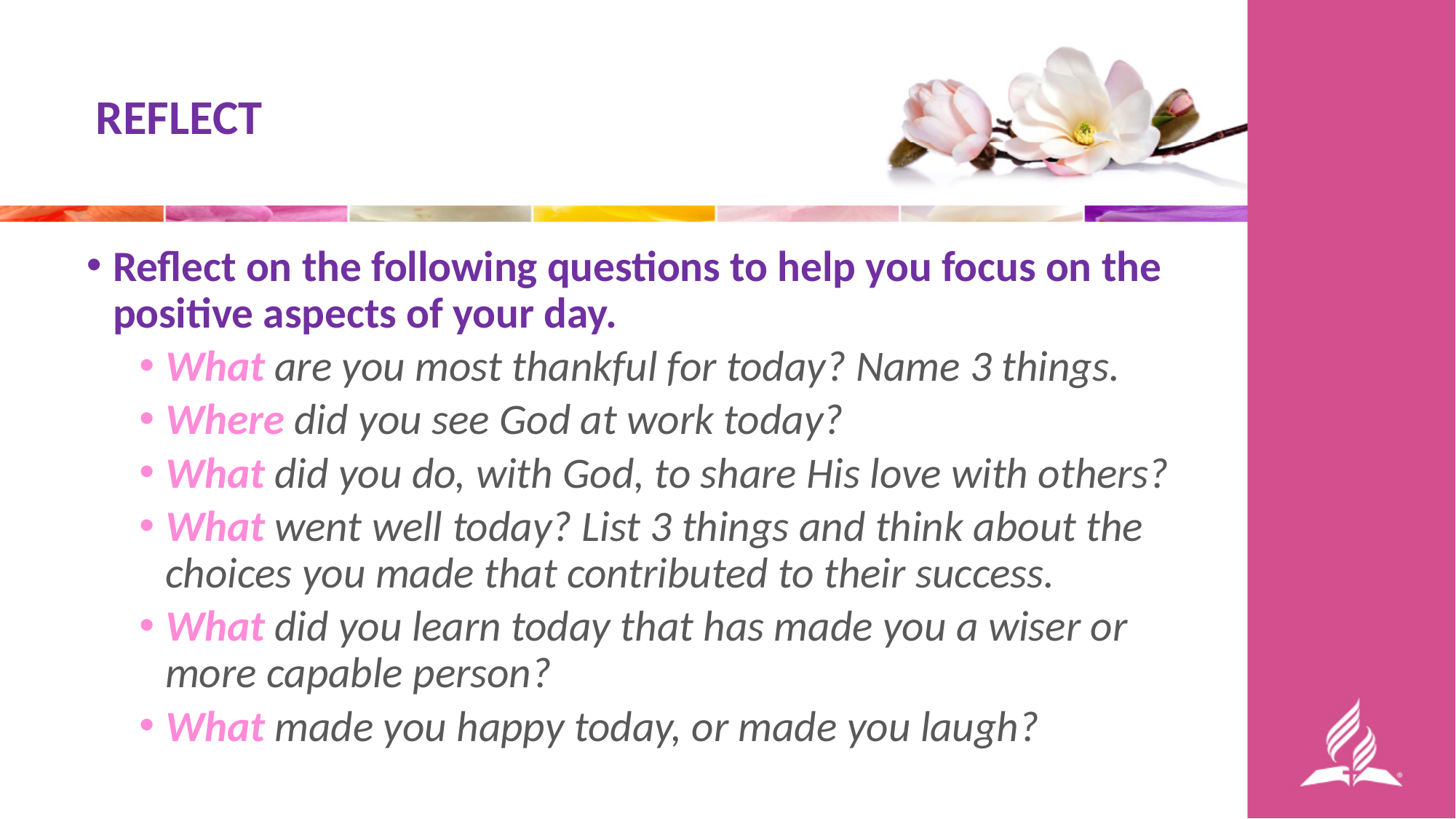

REFLECT
Reflect on the following questions to help you focus on the positive aspects of your day.
What are you most thankful for today? Name 3 things.
Where did you see God at work today?
What did you do, with God, to share His love with others?
What went well today? List 3 things and think about the choices you made that contributed to their success.
What did you learn today that has made you a wiser or more capable person?
What made you happy today, or made you laugh?